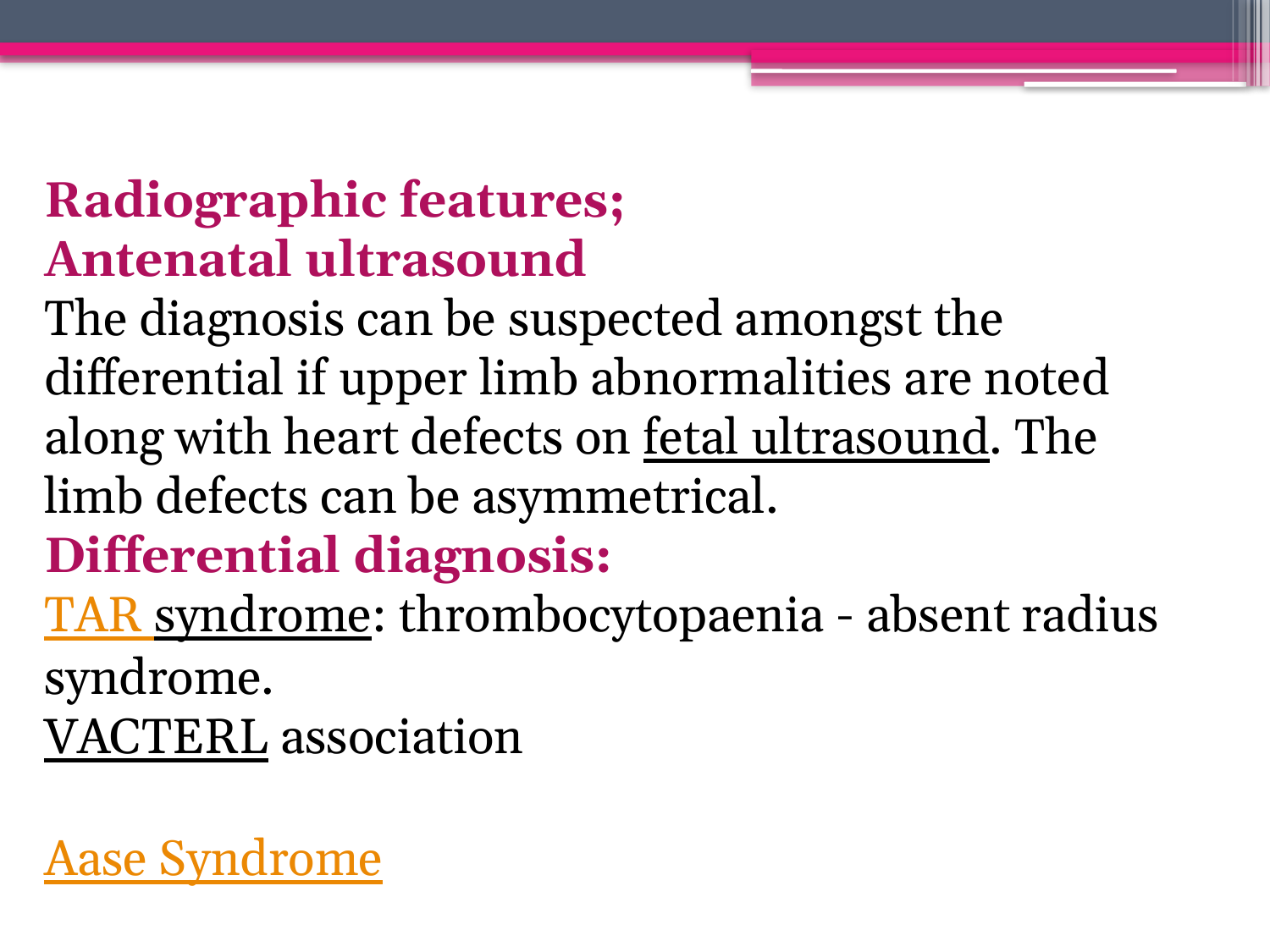

Radiographic features;
Antenatal ultrasound
The diagnosis can be suspected amongst the differential if upper limb abnormalities are noted along with heart defects on fetal ultrasound. The limb defects can be asymmetrical.
Differential diagnosis:
TAR syndrome: thrombocytopaenia - absent radius syndrome.
VACTERL association

Aase Syndrome